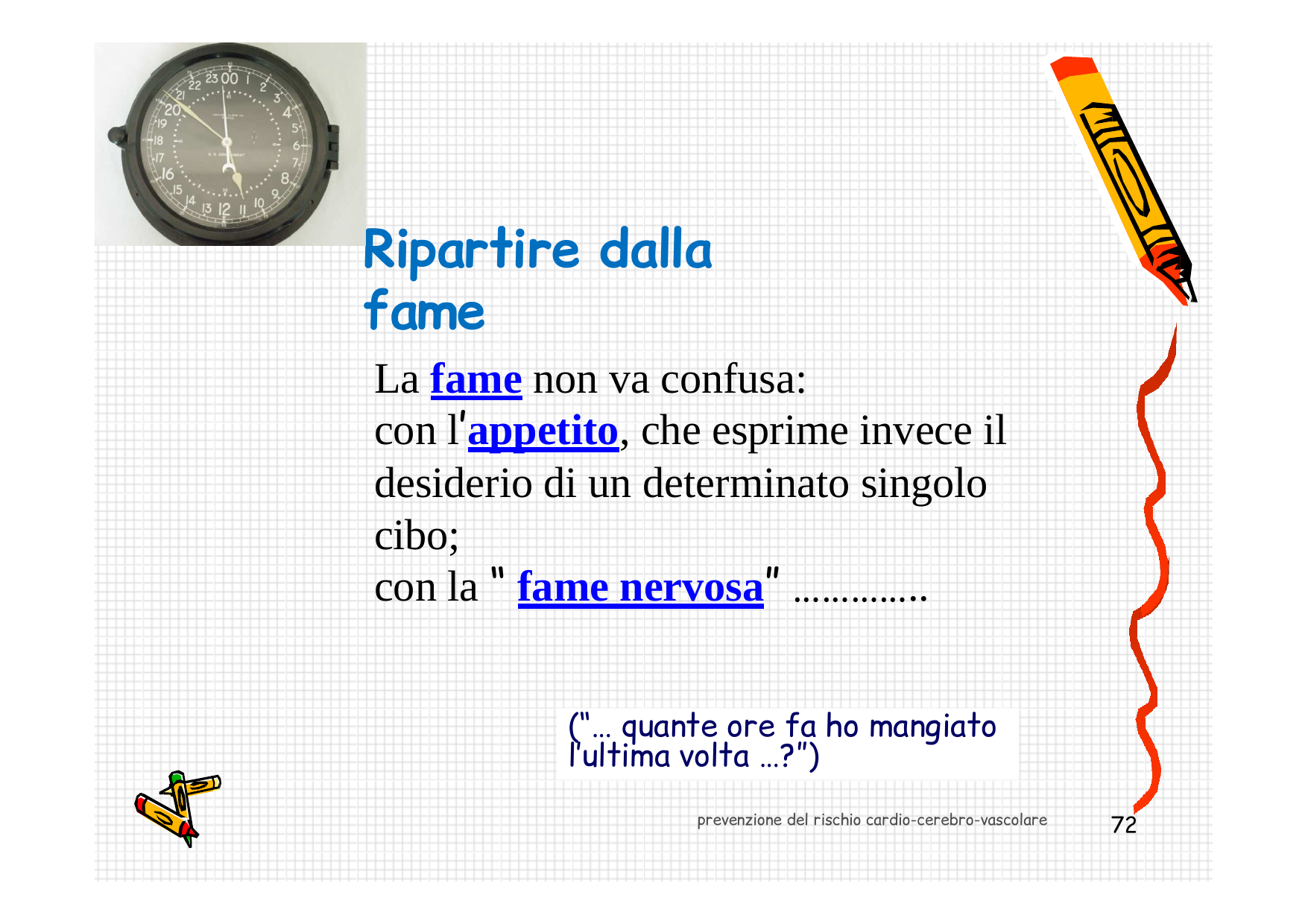

Provincia Milano 1

Ripartire	dalla	fame

La fame non va confusa:
con l’appetito, che esprime invece il
desiderio di un determinato singolo cibo;
con la “ fame nervosa” …………..

(“… quante ore fa ho mangiato l’ultima volta …?”)

prevenzione del rischio cardio-cerebro-vascolare
72